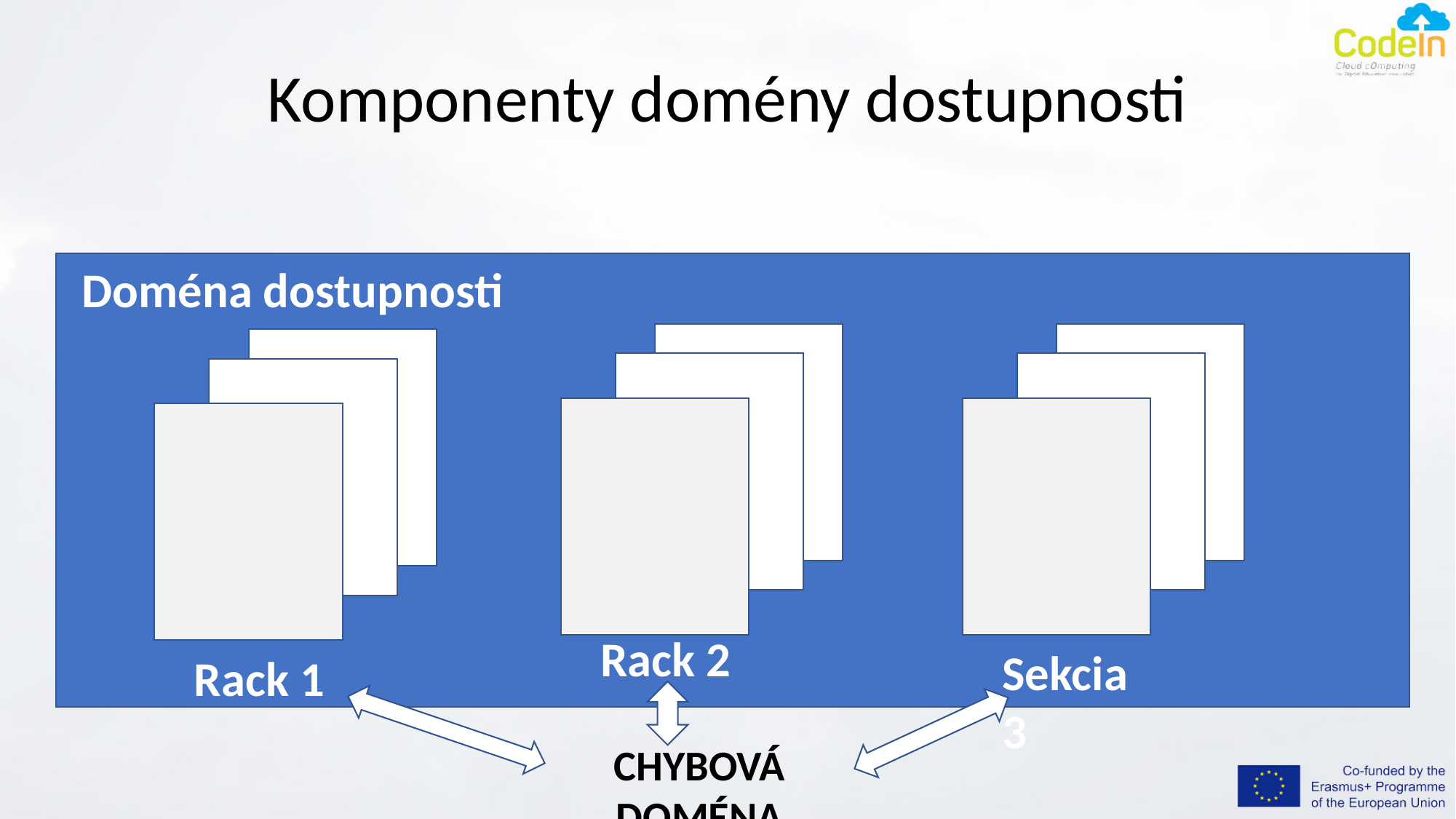

# Komponenty domény dostupnosti

Doména dostupnosti

Rack 2

Sekcia 3

Rack 1

CHYBOVÁ DOMÉNA